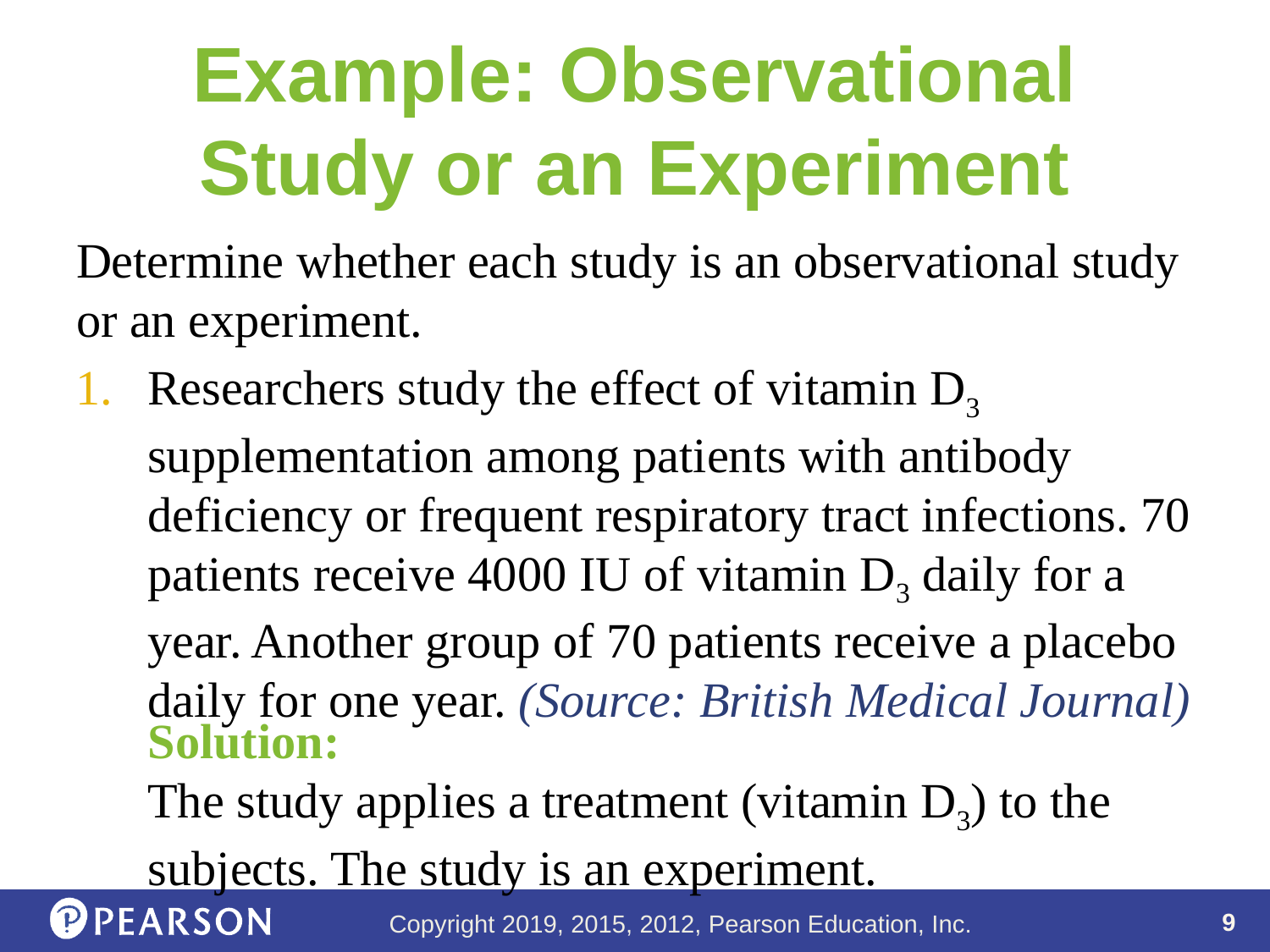

# Example: Observational Study or an Experiment
Determine whether each study is an observational study or an experiment.
Researchers study the effect of vitamin D3 supplementation among patients with antibody deficiency or frequent respiratory tract infections. 70 patients receive 4000 IU of vitamin D3 daily for a year. Another group of 70 patients receive a placebo daily for one year. (Source: British Medical Journal)
Solution:
The study applies a treatment (vitamin D3) to the subjects. The study is an experiment.